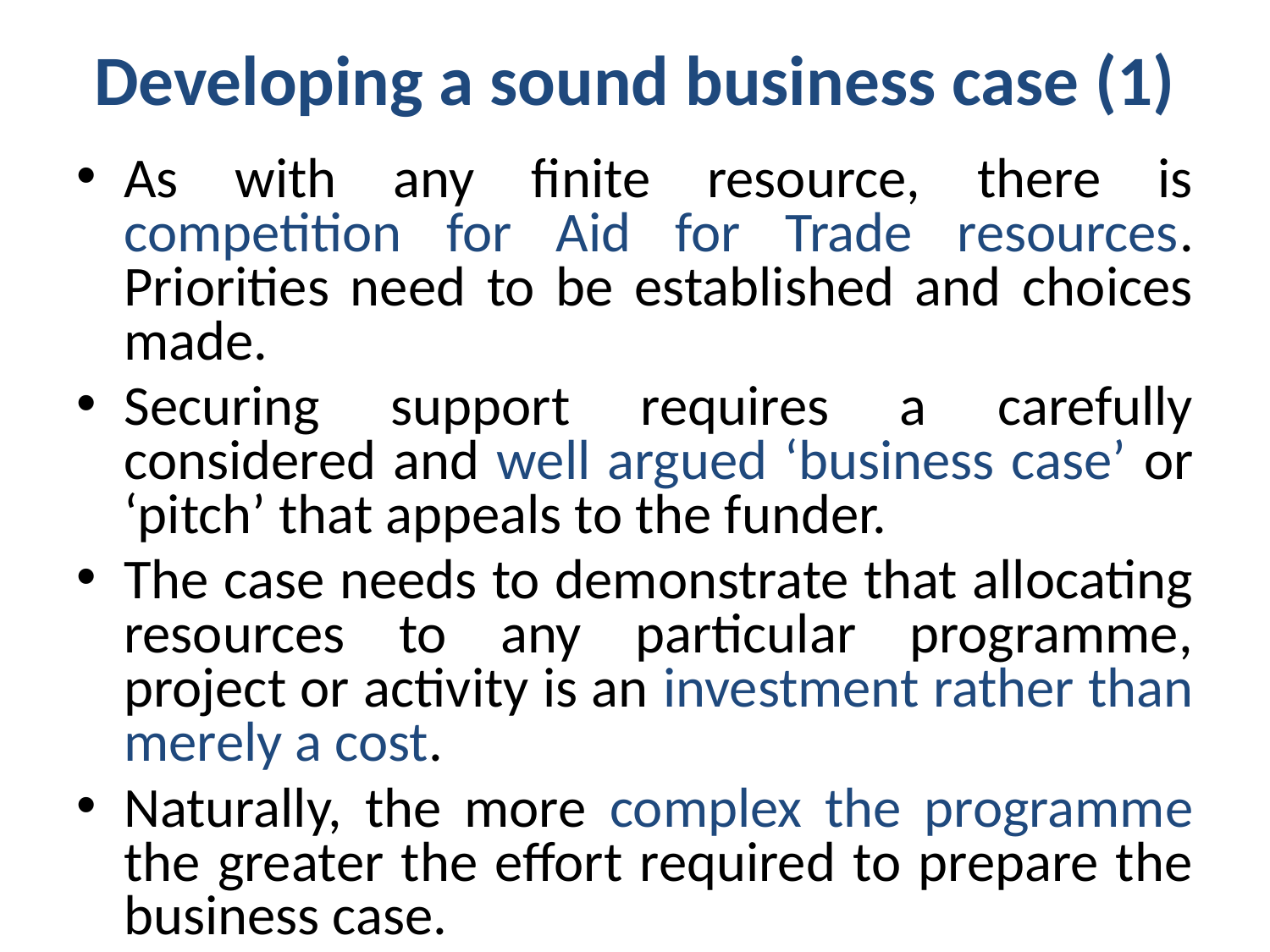

# Developing a sound business case (1)
As with any finite resource, there is competition for Aid for Trade resources. Priorities need to be established and choices made.
Securing support requires a carefully considered and well argued ‘business case’ or ‘pitch’ that appeals to the funder.
The case needs to demonstrate that allocating resources to any particular programme, project or activity is an investment rather than merely a cost.
Naturally, the more complex the programme the greater the effort required to prepare the business case.